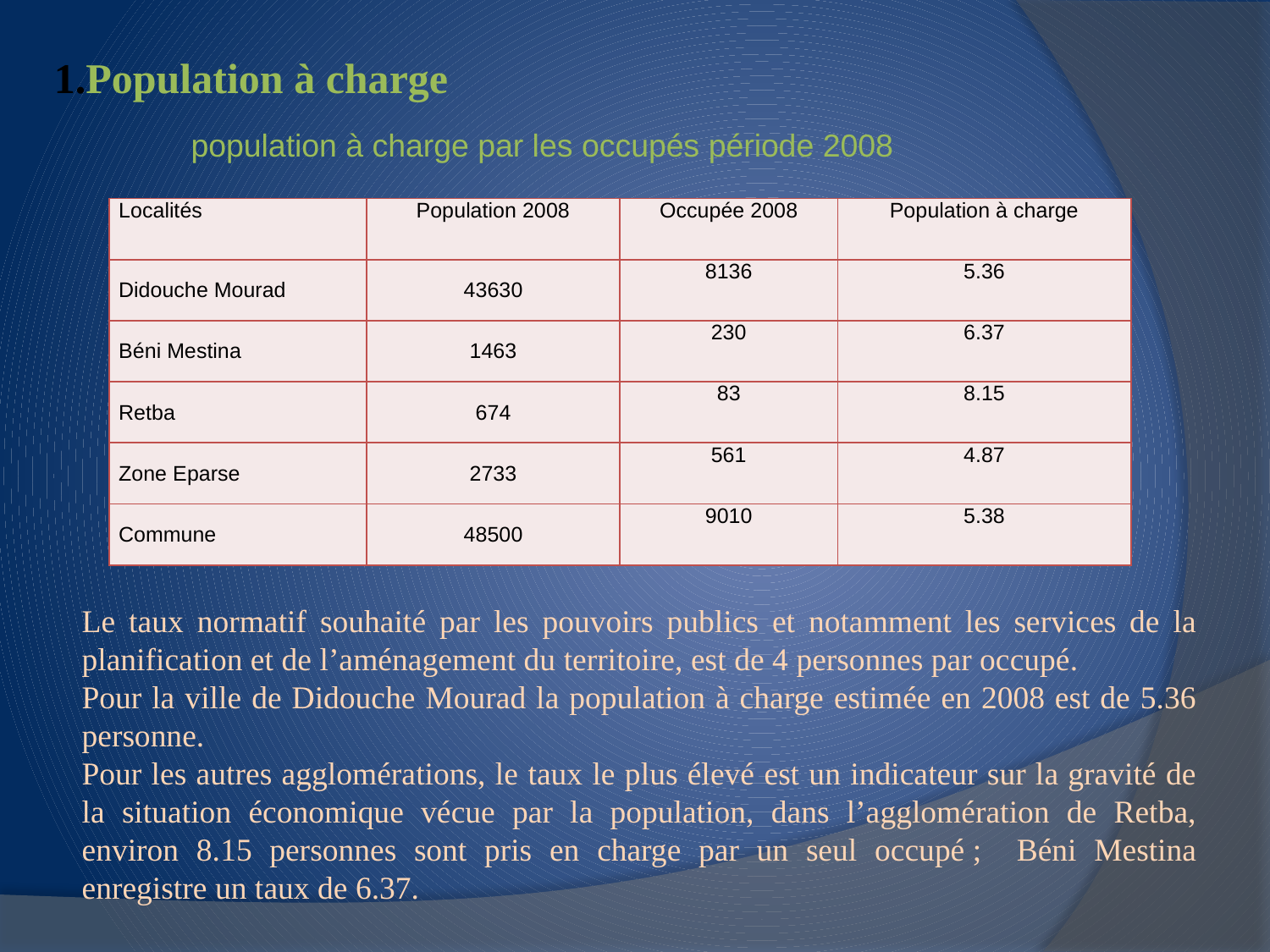

Population à charge
population à charge par les occupés période 2008
| Localités | Population 2008 | Occupée 2008 | Population à charge |
| --- | --- | --- | --- |
| Didouche Mourad | 43630 | 8136 | 5.36 |
| Béni Mestina | 1463 | 230 | 6.37 |
| Retba | 674 | 83 | 8.15 |
| Zone Eparse | 2733 | 561 | 4.87 |
| Commune | 48500 | 9010 | 5.38 |
Le taux normatif souhaité par les pouvoirs publics et notamment les services de la planification et de l’aménagement du territoire, est de 4 personnes par occupé.
Pour la ville de Didouche Mourad la population à charge estimée en 2008 est de 5.36 personne.
Pour les autres agglomérations, le taux le plus élevé est un indicateur sur la gravité de la situation économique vécue par la population, dans l’agglomération de Retba, environ 8.15 personnes sont pris en charge par un seul occupé ;  Béni Mestina enregistre un taux de 6.37.